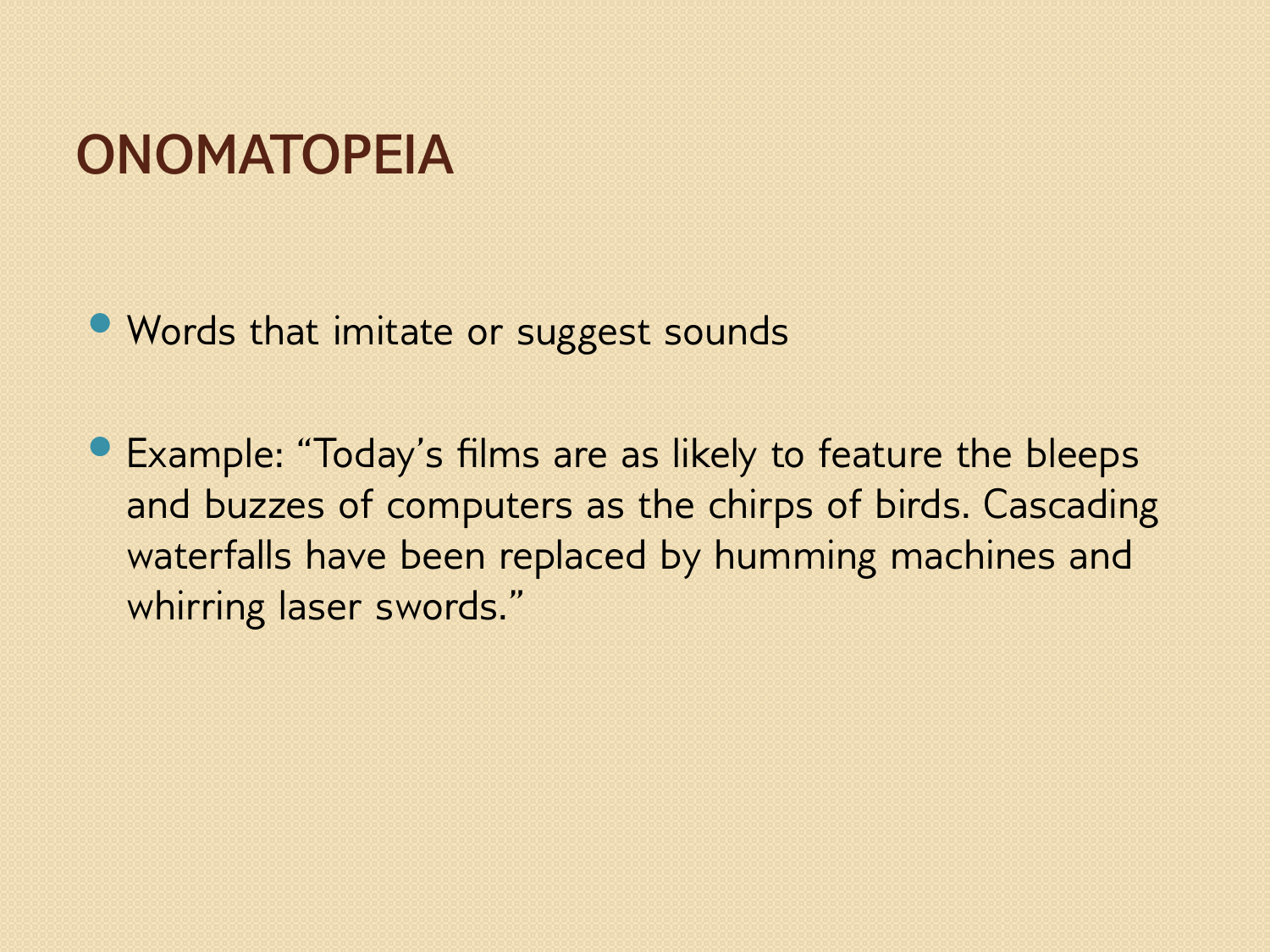

# onomatopeia

Words that imitate or suggest sounds

Example: “Today’s films are as likely to feature the bleeps and buzzes of computers as the chirps of birds. Cascading waterfalls have been replaced by humming machines and whirring laser swords.”